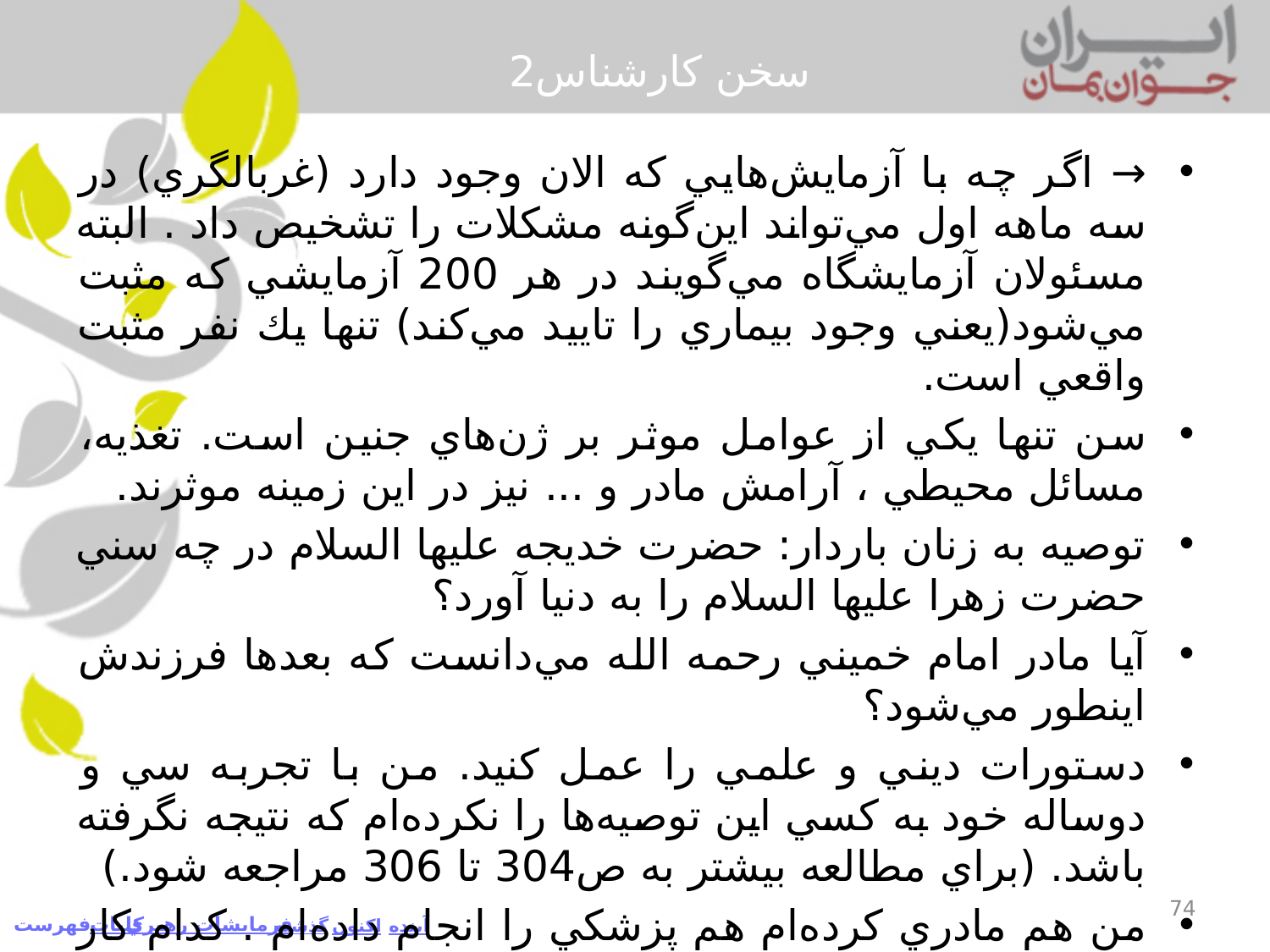

# سخن كارشناس2
→ اگر چه با آزمايش‌هايي كه الان وجود دارد (غربالگري) در سه ماهه اول مي‌تواند اين‌گونه مشكلات را تشخيص داد . البته مسئولان آزمايشگاه مي‌گويند در هر 200 آزمايشي كه مثبت مي‌شود(يعني وجود بيماري را تاييد مي‌كند) تنها يك نفر مثبت واقعي است.
سن تنها يكي از عوامل موثر بر ژن‌هاي جنين است. تغذيه، مسائل محيطي ، آرامش مادر و ... نيز در اين زمينه موثرند.
توصيه به زنان باردار: حضرت خديجه عليها السلام در چه سني حضرت زهرا عليها السلام را به دنيا آورد؟
آيا مادر امام خميني رحمه الله مي‌دانست كه بعدها فرزندش اينطور مي‌شود؟
دستورات ديني و علمي را عمل كنيد. من با تجربه سي و دوساله خود به كسي اين توصيه‌ها را نكرده‌ام كه نتيجه نگرفته باشد. (براي مطالعه بيشتر به ص304 تا 306 مراجعه شود.)
من هم مادري كرده‌ام هم پزشكي را انجام داده‌ام . كدام كار و موفقيت هست كه در زندگي به راحتي به دست بيايد.
زوج‌هاي جوان فرزندآوري را به تاخير نياندازند زيرا فرزند اول خودش تست باروري است . برخي به تاخير مي‌اندازند و بعد از چند سال متوجه مي‌شوند كه باردار نمي‌شوند.
74